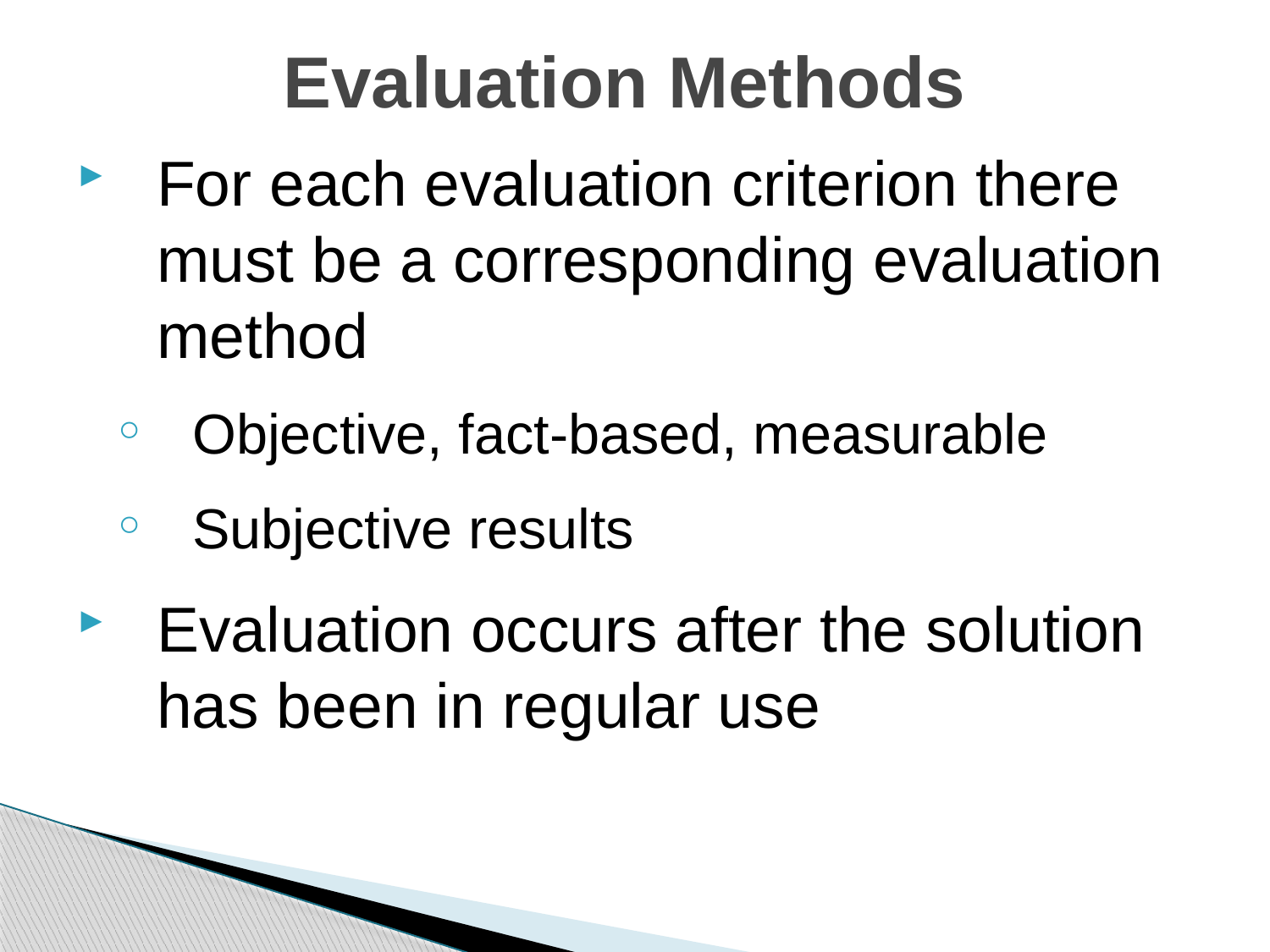

# Evaluation Methods
For each evaluation criterion there must be a corresponding evaluation method
Objective, fact-based, measurable
Subjective results
Evaluation occurs after the solution has been in regular use